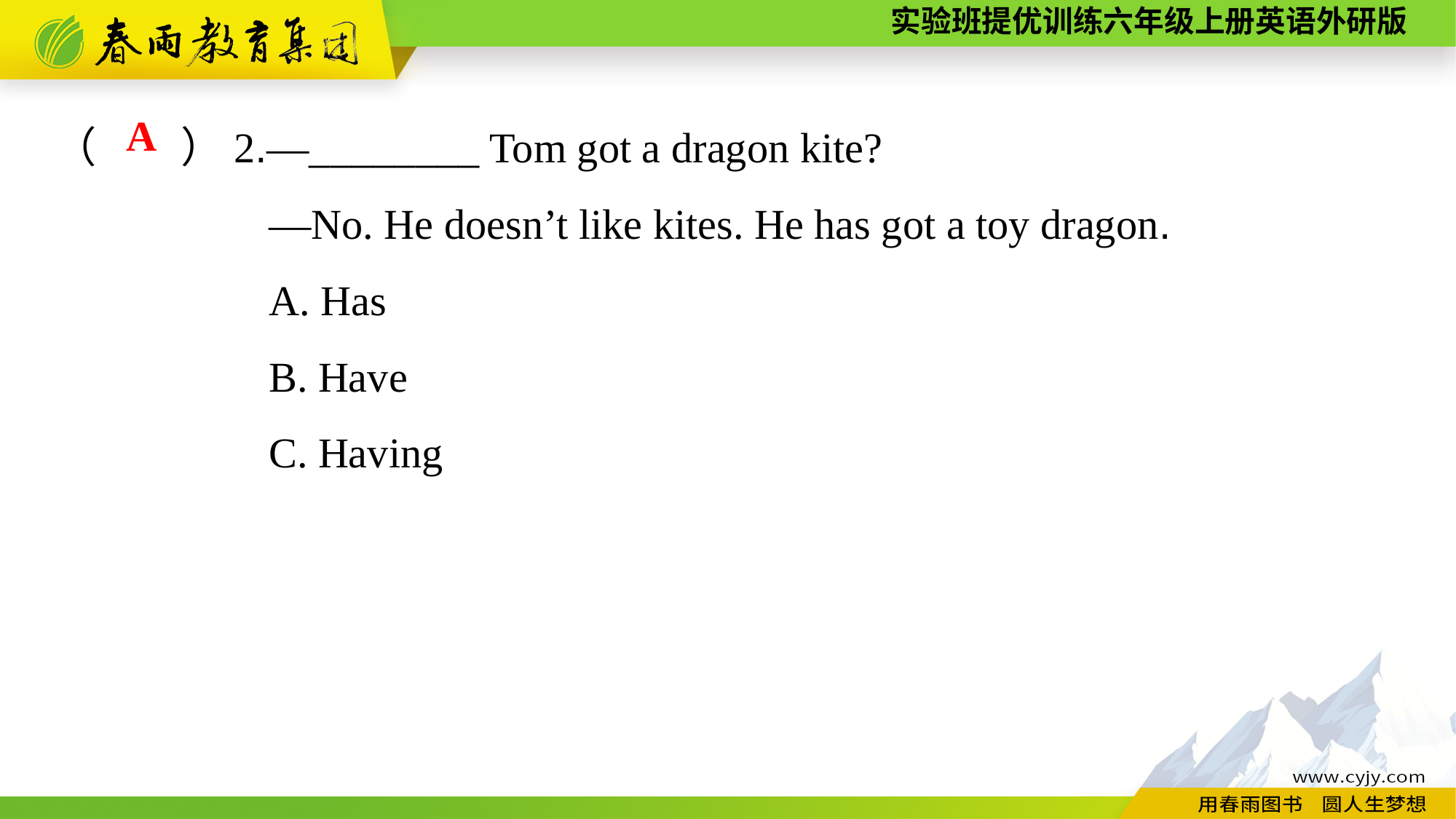

（　　）2.—________ Tom got a dragon kite?
—No. He doesn’t like kites. He has got a toy dragon.
A. Has
B. Have
C. Having
A